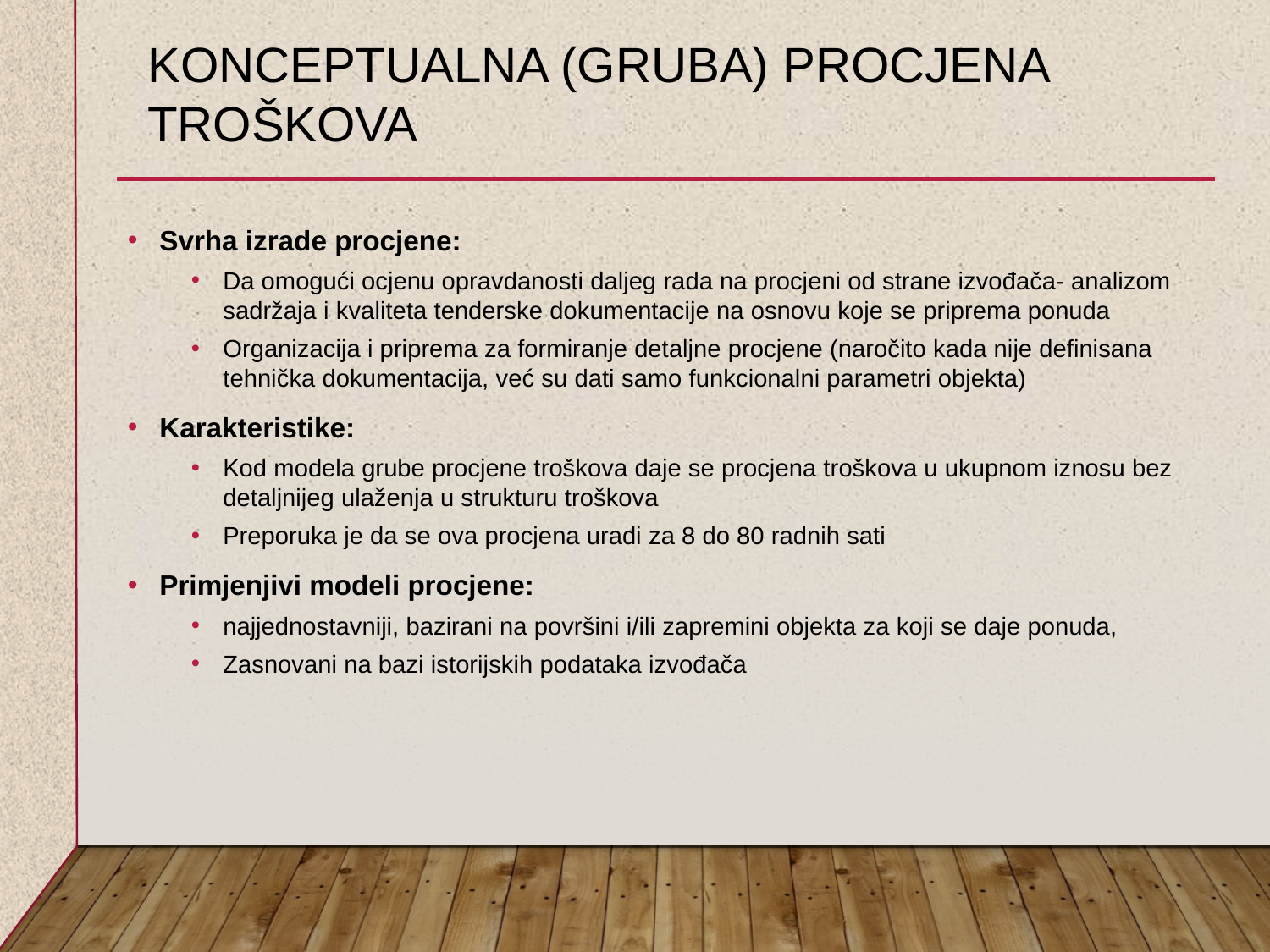

# KONCEPTUALNA (GRUBA) procjenA troškova
Svrha izrade procjene:
Da omogući ocjenu opravdanosti daljeg rada na procjeni od strane izvođača- analizom sadržaja i kvaliteta tenderske dokumentacije na osnovu koje se priprema ponuda
Organizacija i priprema za formiranje detaljne procjene (naročito kada nije definisana tehnička dokumentacija, već su dati samo funkcionalni parametri objekta)
Karakteristike:
Kod modela grube procjene troškova daje se procjena troškova u ukupnom iznosu bez detaljnijeg ulaženja u strukturu troškova
Preporuka je da se ova procjena uradi za 8 do 80 radnih sati
Primjenjivi modeli procjene:
najjednostavniji, bazirani na površini i/ili zapremini objekta za koji se daje ponuda,
Zasnovani na bazi istorijskih podataka izvođača